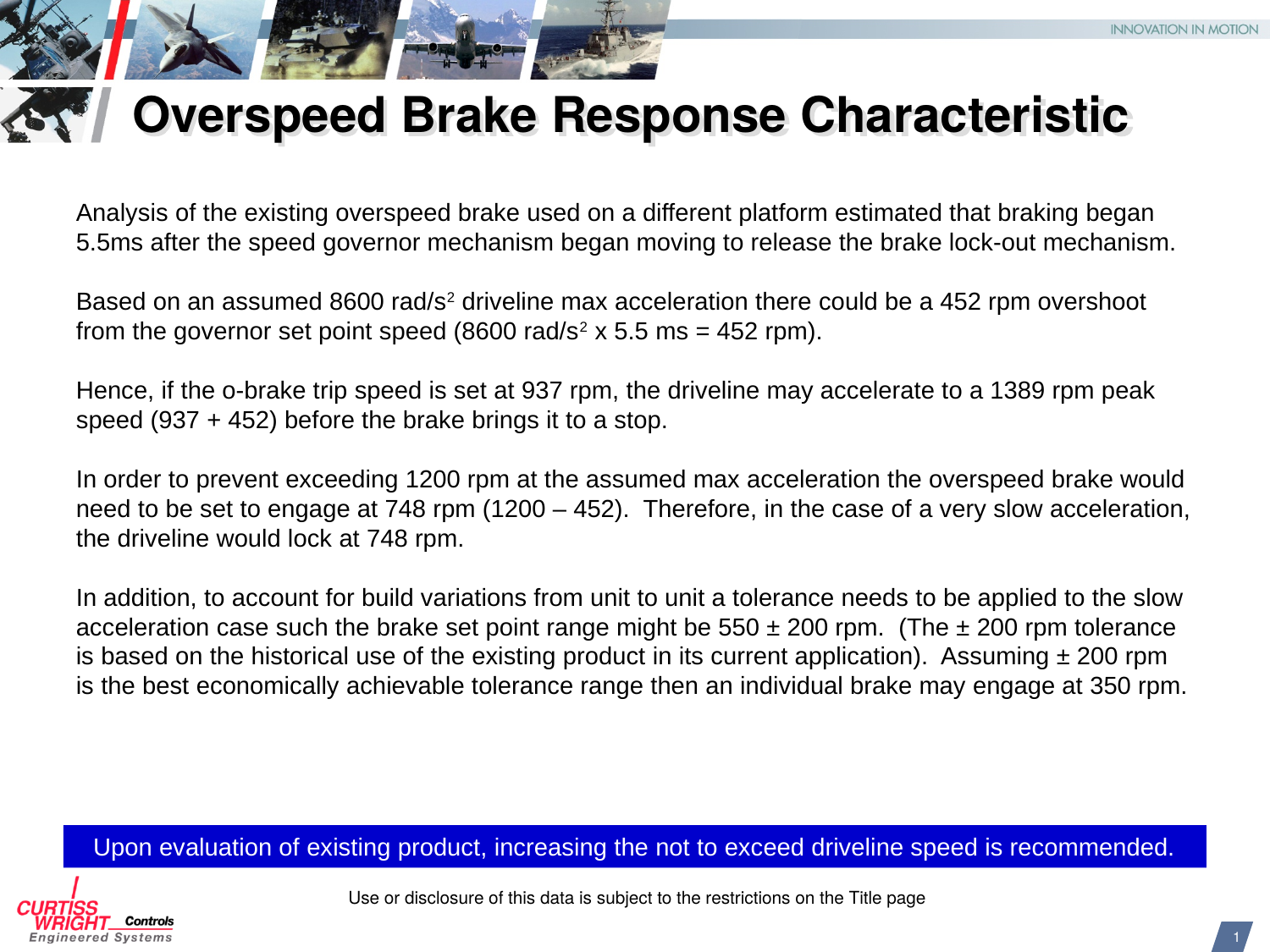

# Overspeed Brake Response Characteristic
Analysis of the existing overspeed brake used on a different platform estimated that braking began 5.5ms after the speed governor mechanism began moving to release the brake lock-out mechanism.

Based on an assumed 8600 rad/s2 driveline max acceleration there could be a 452 rpm overshoot from the governor set point speed (8600 rad/s2 x 5.5 ms = 452 rpm).

Hence, if the o-brake trip speed is set at 937 rpm, the driveline may accelerate to a 1389 rpm peak speed (937 + 452) before the brake brings it to a stop.

In order to prevent exceeding 1200 rpm at the assumed max acceleration the overspeed brake would need to be set to engage at 748 rpm (1200 – 452).  Therefore, in the case of a very slow acceleration, the driveline would lock at 748 rpm.

In addition, to account for build variations from unit to unit a tolerance needs to be applied to the slow acceleration case such the brake set point range might be 550 ± 200 rpm.  (The ± 200 rpm tolerance is based on the historical use of the existing product in its current application).  Assuming ± 200 rpm is the best economically achievable tolerance range then an individual brake may engage at 350 rpm.
Upon evaluation of existing product, increasing the not to exceed driveline speed is recommended.
1